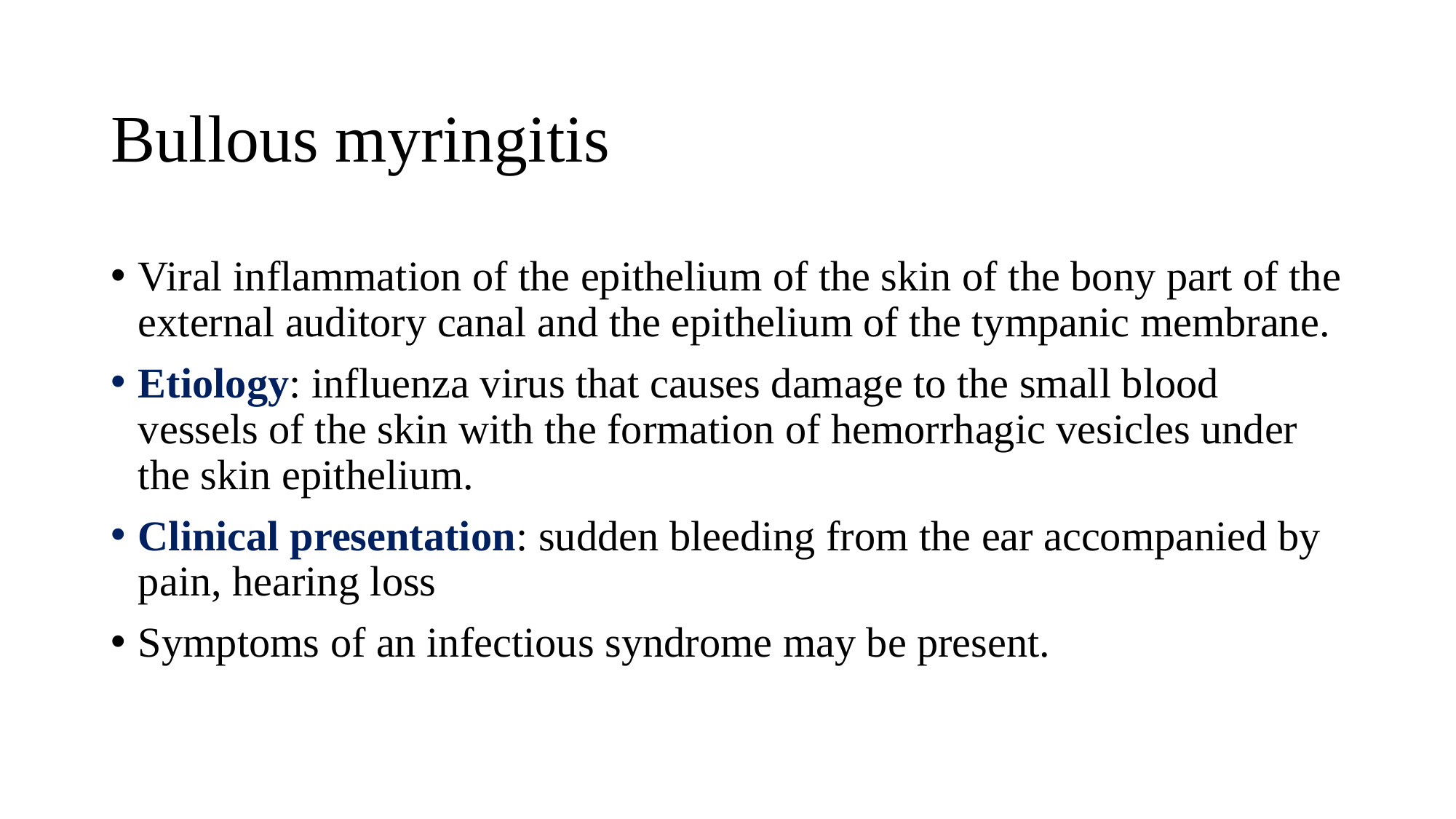

# Bullous myringitis
Viral inflammation of the epithelium of the skin of the bony part of the external auditory canal and the epithelium of the tympanic membrane.
Etiology: influenza virus that causes damage to the small blood vessels of the skin with the formation of hemorrhagic vesicles under the skin epithelium.
Clinical presentation: sudden bleeding from the ear accompanied by pain, hearing loss
Symptoms of an infectious syndrome may be present.